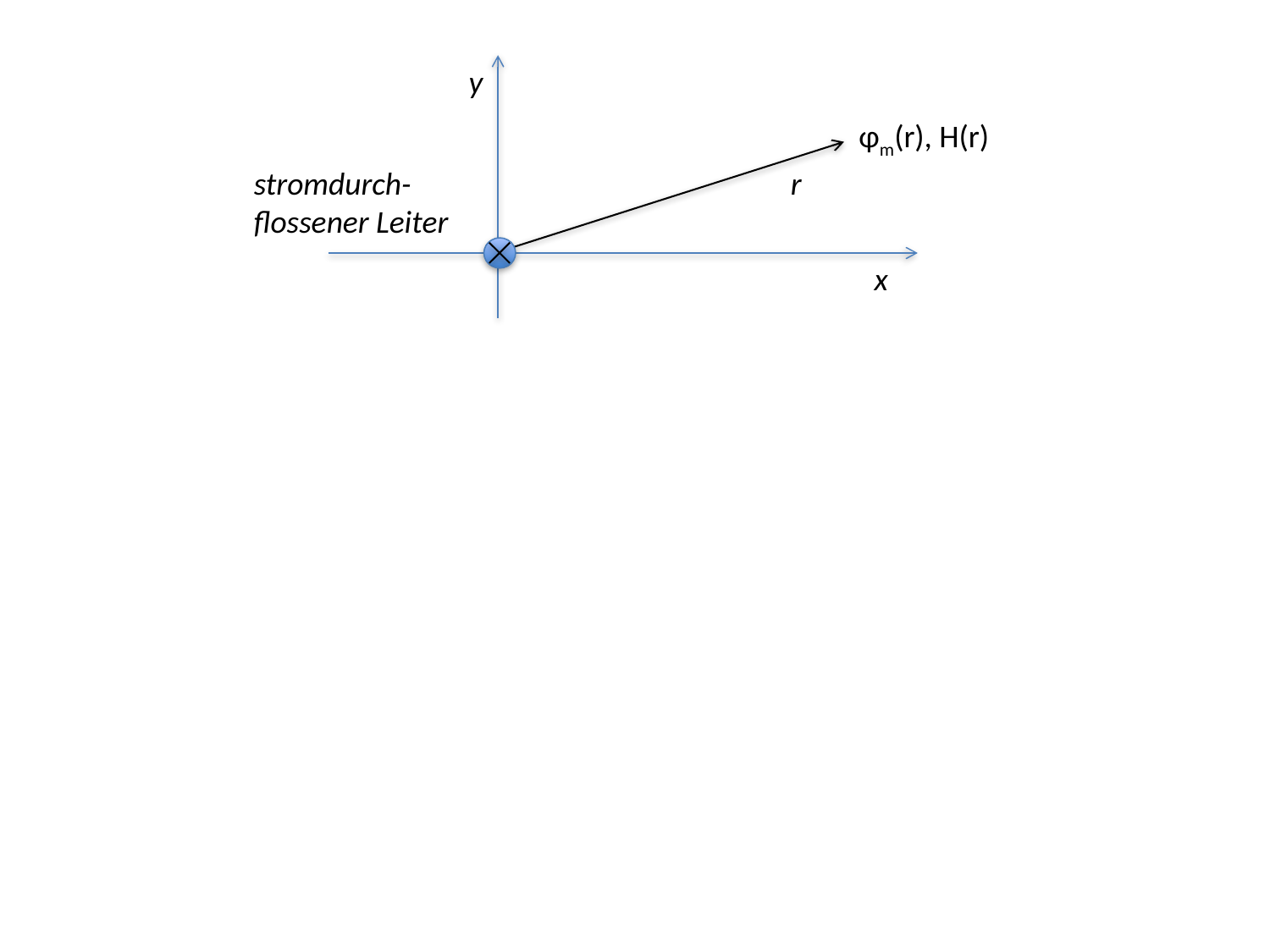

y
φm(r), H(r)
stromdurch-flossener Leiter
r

x